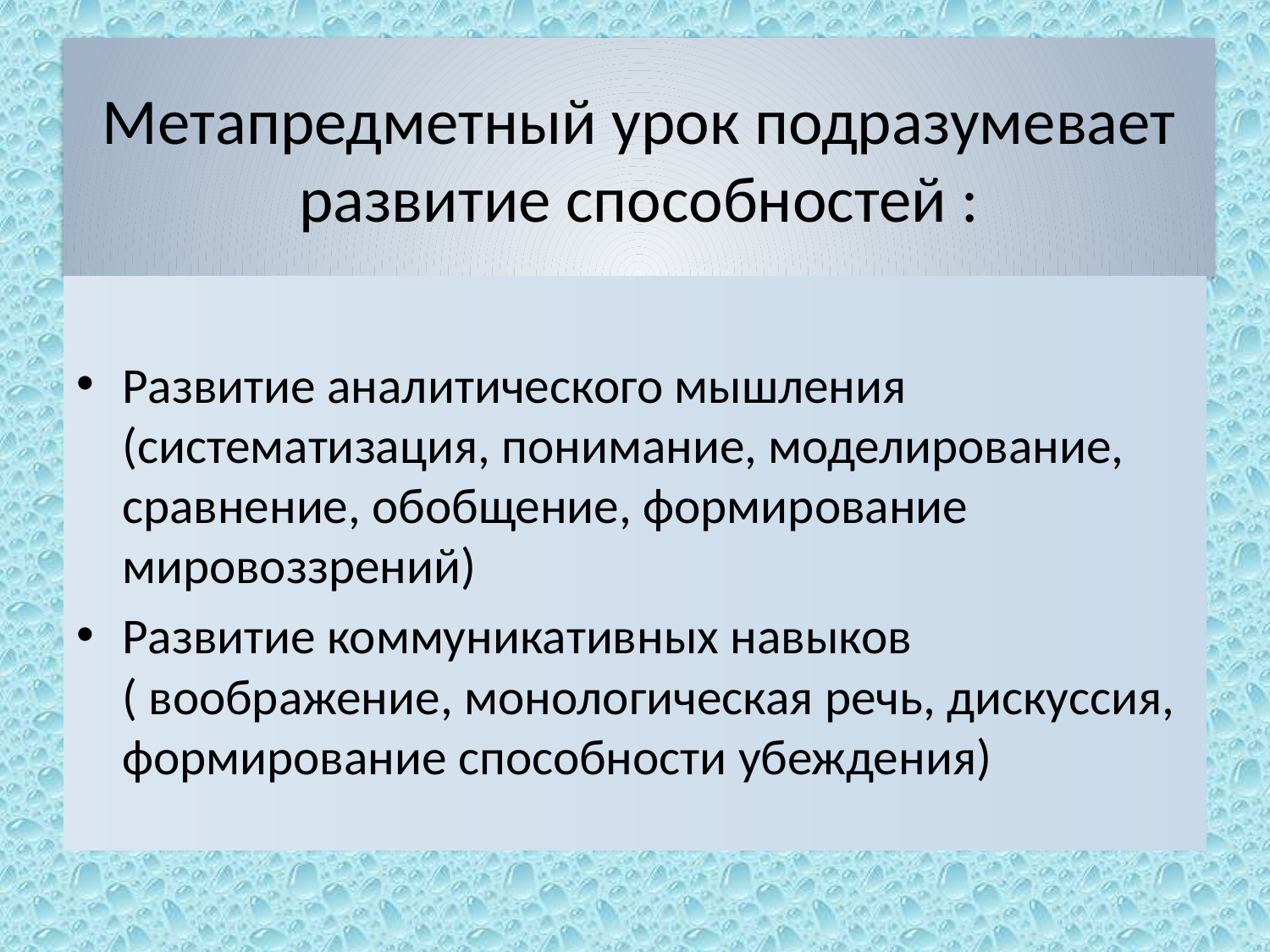

# Метапредметный урок подразумевает развитие способностей :

Развитие аналитического мышления (систематизация, понимание, моделирование, сравнение, обобщение, формирование мировоззрений)
Развитие коммуникативных навыков ( воображение, монологическая речь, дискуссия, формирование способности убеждения)